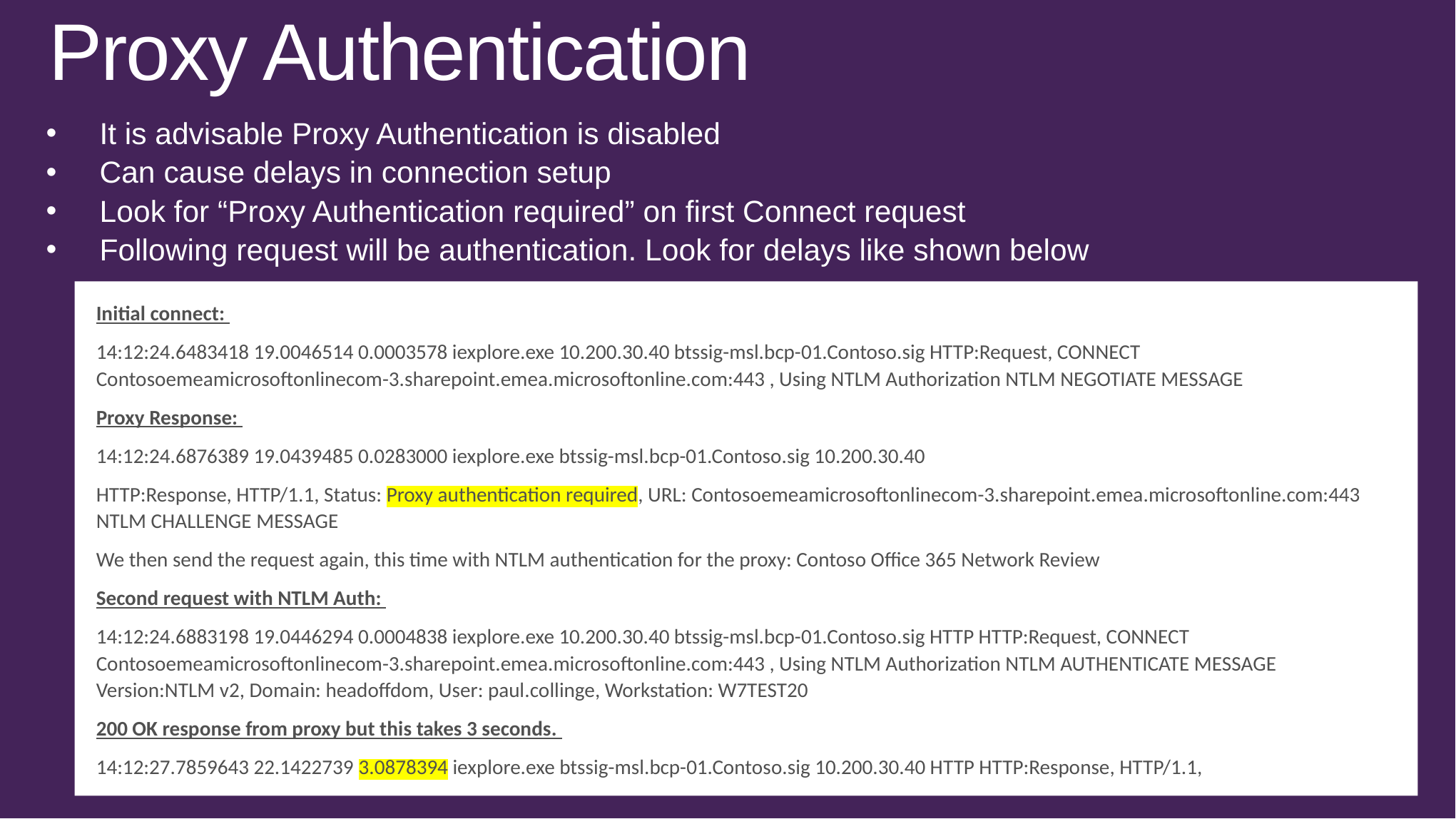

# Proxy Authentication
It is advisable Proxy Authentication is disabled
Can cause delays in connection setup
Look for “Proxy Authentication required” on first Connect request
Following request will be authentication. Look for delays like shown below
Initial connect:
14:12:24.6483418 19.0046514 0.0003578 iexplore.exe 10.200.30.40 btssig-msl.bcp-01.Contoso.sig HTTP:Request, CONNECT Contosoemeamicrosoftonlinecom-3.sharepoint.emea.microsoftonline.com:443 , Using NTLM Authorization NTLM NEGOTIATE MESSAGE
Proxy Response:
14:12:24.6876389 19.0439485 0.0283000 iexplore.exe btssig-msl.bcp-01.Contoso.sig 10.200.30.40
HTTP:Response, HTTP/1.1, Status: Proxy authentication required, URL: Contosoemeamicrosoftonlinecom-3.sharepoint.emea.microsoftonline.com:443 NTLM CHALLENGE MESSAGE
We then send the request again, this time with NTLM authentication for the proxy: Contoso Office 365 Network Review
Second request with NTLM Auth:
14:12:24.6883198 19.0446294 0.0004838 iexplore.exe 10.200.30.40 btssig-msl.bcp-01.Contoso.sig HTTP HTTP:Request, CONNECT Contosoemeamicrosoftonlinecom-3.sharepoint.emea.microsoftonline.com:443 , Using NTLM Authorization NTLM AUTHENTICATE MESSAGE Version:NTLM v2, Domain: headoffdom, User: paul.collinge, Workstation: W7TEST20
200 OK response from proxy but this takes 3 seconds.
14:12:27.7859643 22.1422739 3.0878394 iexplore.exe btssig-msl.bcp-01.Contoso.sig 10.200.30.40 HTTP HTTP:Response, HTTP/1.1,